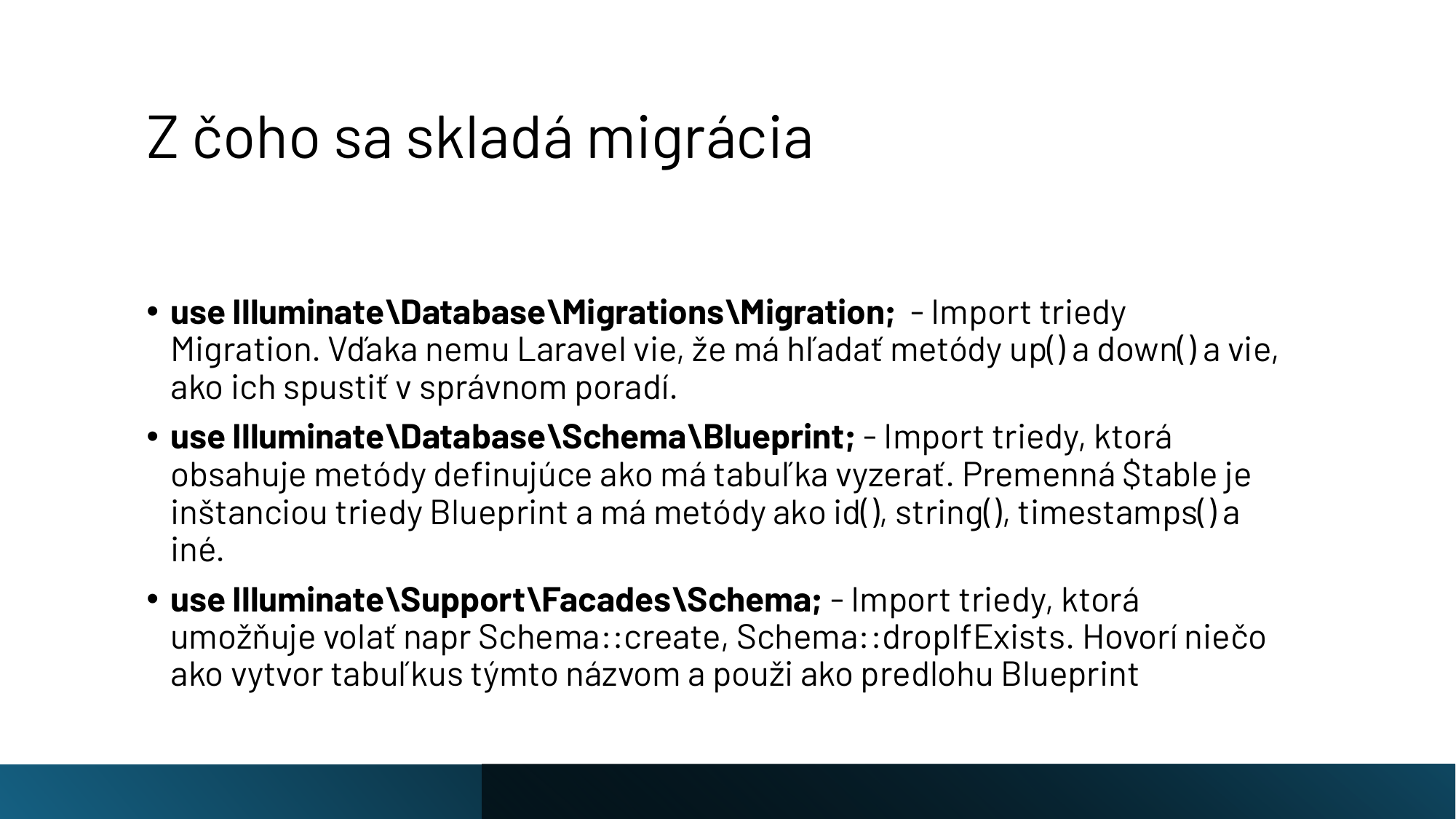

# Z čoho sa skladá migrácia
use Illuminate\Database\Migrations\Migration;  - Import triedy Migration. Vďaka nemu Laravel vie, že má hľadať metódy up() a down() a vie, ako ich spustiť v správnom poradí.
use Illuminate\Database\Schema\Blueprint; - Import triedy, ktorá obsahuje metódy definujúce ako má tabuľka vyzerať. Premenná $table je inštanciou triedy Blueprint a má metódy ako id(), string(), timestamps() a iné.
use Illuminate\Support\Facades\Schema; - Import triedy, ktorá umožňuje volať napr Schema::create, Schema::dropIfExists. Hovorí niečo ako vytvor tabuľkus týmto názvom a použi ako predlohu Blueprint